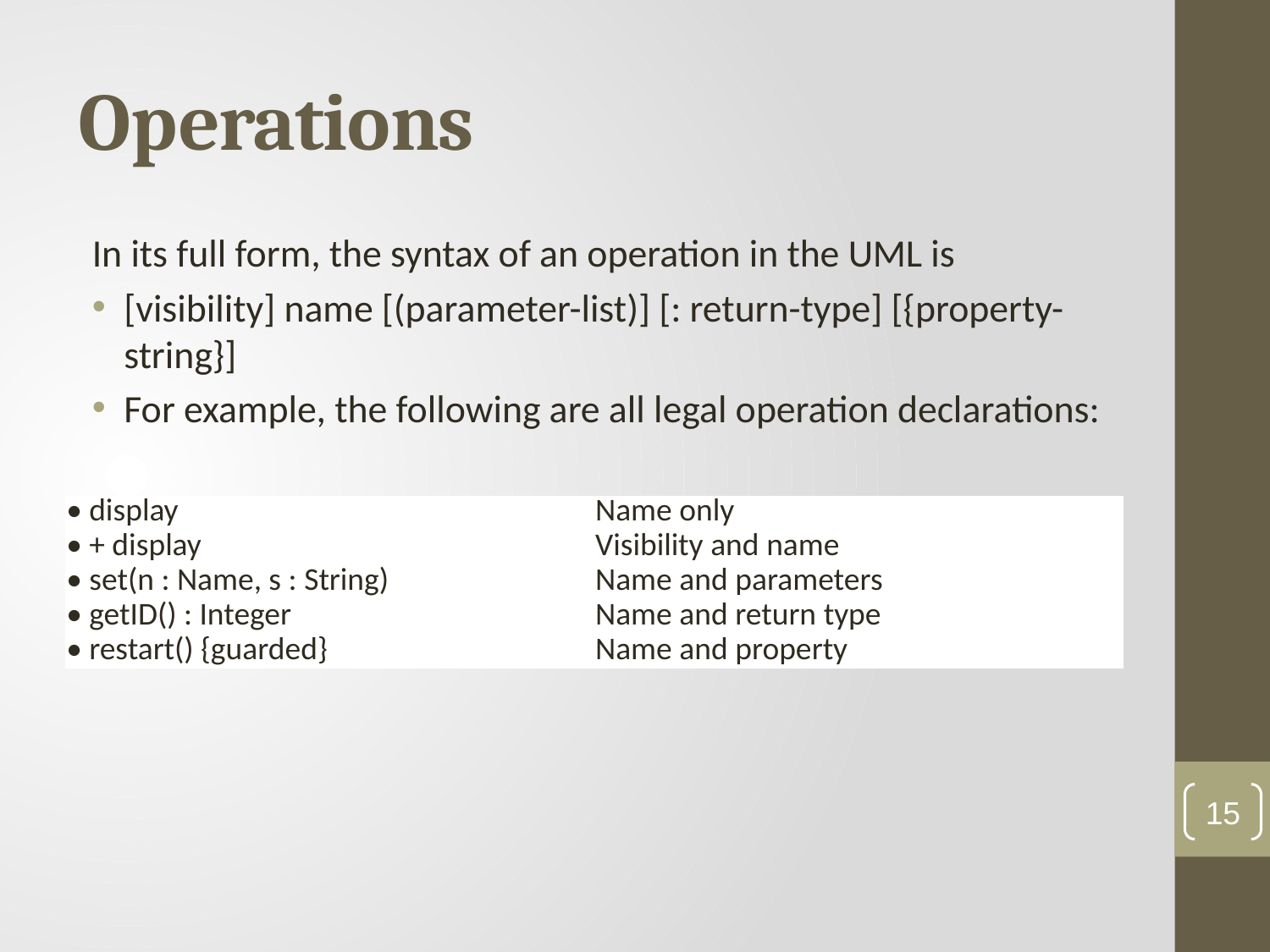

# Operations
In its full form, the syntax of an operation in the UML is
[visibility] name [(parameter-list)] [: return-type] [{property-string}]
For example, the following are all legal operation declarations:
| • display | Name only |
| --- | --- |
| • + display | Visibility and name |
| • set(n : Name, s : String) | Name and parameters |
| • getID() : Integer | Name and return type |
| • restart() {guarded} | Name and property |
15